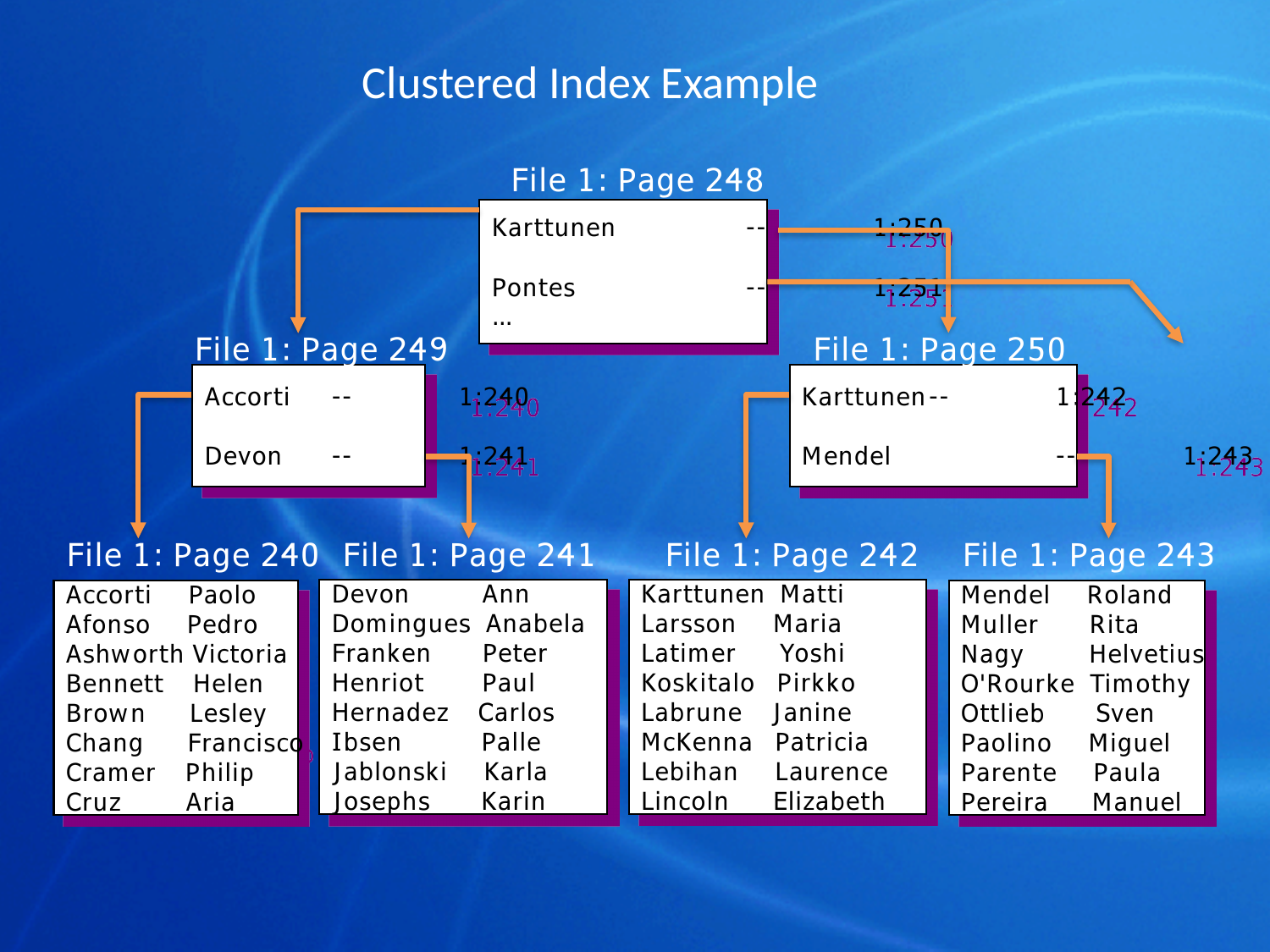

# Clustered Index Example
File 1: Page 248
Karttunen 	--	1:250

Pontes		--	1:251
…

File 1: Page 249
File 1: Page 250

Accorti	--	1:240

Devon 	--	1:241
Karttunen	--	1:242

Mendel		--	1:243

File 1: Page 240
File 1: Page 241
File 1: Page 243
File 1: Page 242
Devon          Ann
Domingues  Anabela
Franken       Peter
Henriot        Paul
Hernadez    Carlos
Ibsen           Palle
Jablonski     Karla
Josephs       Karin
Karttunen  Matti
Larsson     Maria
Latimer      Yoshi
Koskitalo   Pirkko
Labrune    Janine
McKenna   Patricia
Lebihan     Laurence
Lincoln      Elizabeth
Accorti     Paolo
Afonso     Pedro
Ashworth Victoria
Bennett    Helen
Brown      Lesley
Chang      Francisco
Cramer    Philip
Cruz         Aria
Mendel     Roland
Muller       Rita
Nagy         Helvetius
O'Rourke  Timothy
Ottlieb       Sven
Paolino     Miguel
Parente     Paula
Pereira      Manuel